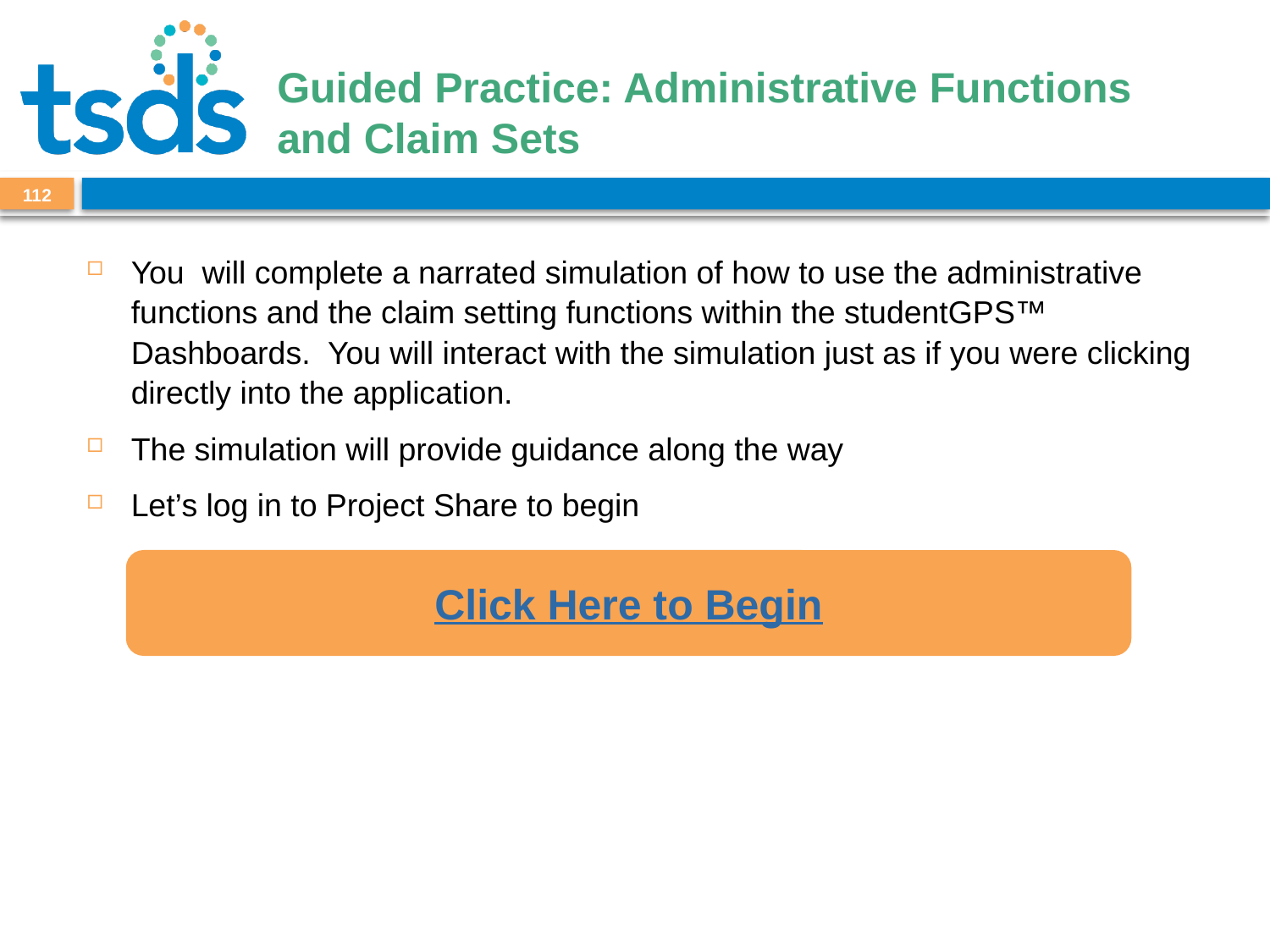

# Guided Practice: Administrative Functions and Claim Sets
112
You  will complete a narrated simulation of how to use the administrative functions and the claim setting functions within the studentGPS™ Dashboards.  You will interact with the simulation just as if you were clicking directly into the application.
The simulation will provide guidance along the way
Let’s log in to Project Share to begin

Click Here to Begin